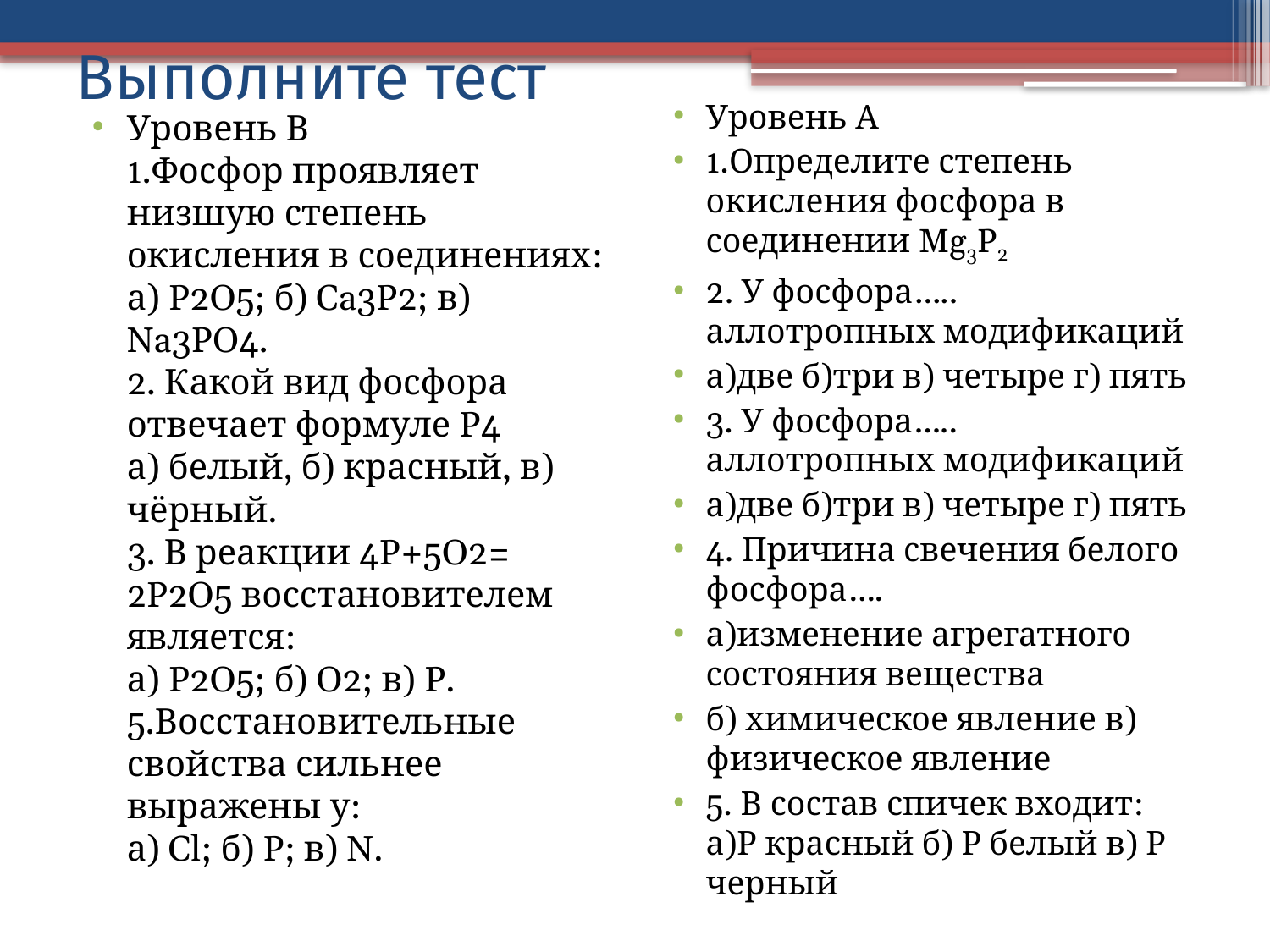

# Выполните тест
Уровень А
1.Определите степень окисления фосфора в соединении Mg3P2
2. У фосфора….. аллотропных модификаций
а)две б)три в) четыре г) пять
3. У фосфора….. аллотропных модификаций
а)две б)три в) четыре г) пять
4. Причина свечения белого фосфора….
а)изменение агрегатного состояния вещества
б) химическое явление в) физическое явление
5. В состав спичек входит: а)Р красный б) Р белый в) Р черный

Уровень В
1.Фосфор проявляет низшую степень окисления в соединениях: 
а) P2O5; б) Ca3P2; в) Na3PO4. 
2. Какой вид фосфора отвечает формуле P4 
а) белый, б) красный, в) чёрный. 
3. В реакции 4P+5O2= 2P2O5 восстановителем является: 
а) P2O5; б) O2; в) P. 
5.Восстановительные свойства сильнее выражены у: 
а) Cl; б) P; в) N.